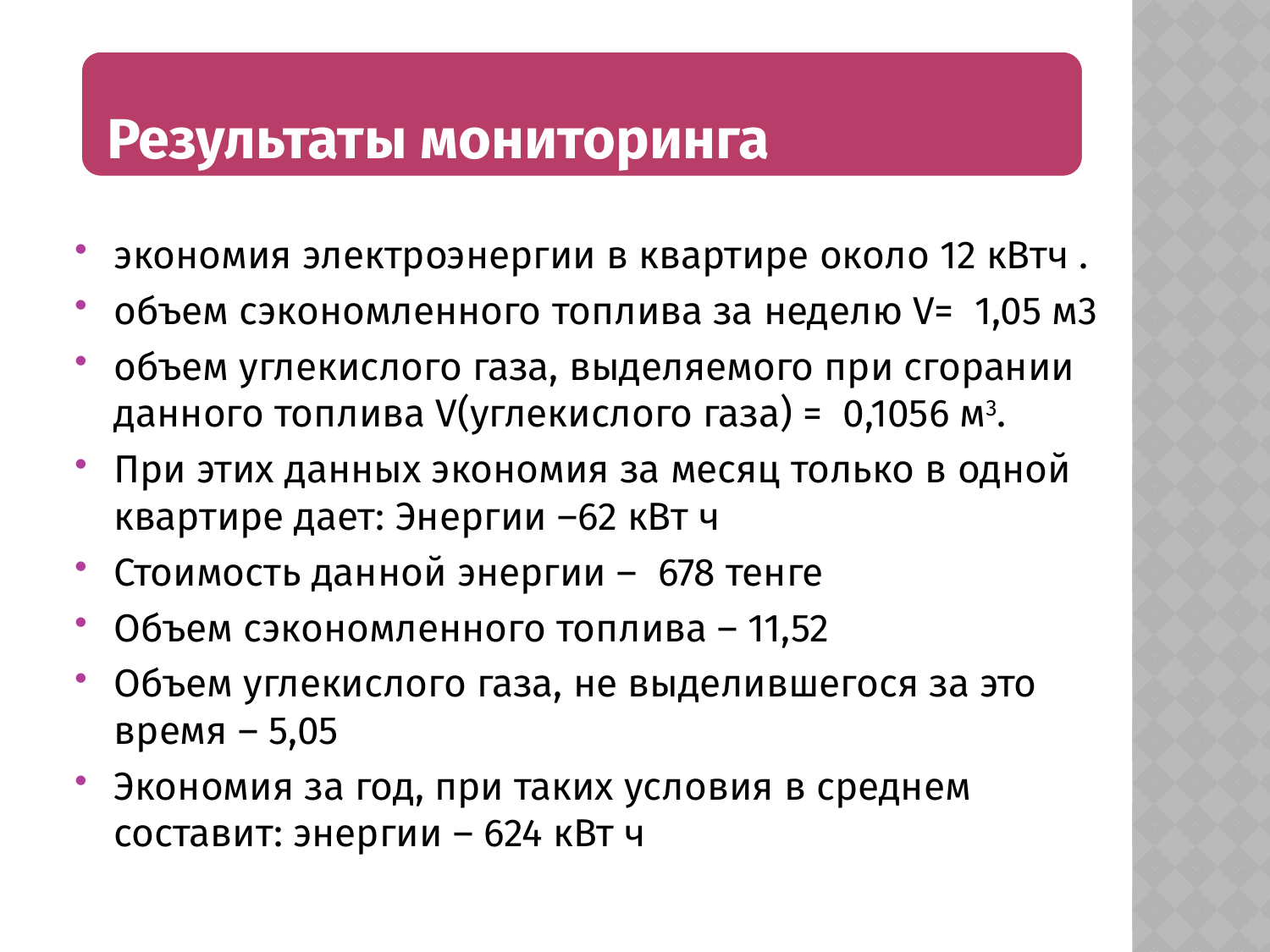

Результаты мониторинга
экономия электроэнергии в квартире около 12 кВтч .
объем сэкономленного топлива за неделю V=  1,05 м3
объем углекислого газа, выделяемого при сгорании данного топлива V(углекислого газа) =  0,1056 м3.
При этих данных экономия за месяц только в одной квартире дает: Энергии –62 кВт ч
Стоимость данной энергии –  678 тенге
Объем сэкономленного топлива – 11,52
Объем углекислого газа, не выделившегося за это время – 5,05
Экономия за год, при таких условия в среднем составит: энергии – 624 кВт ч